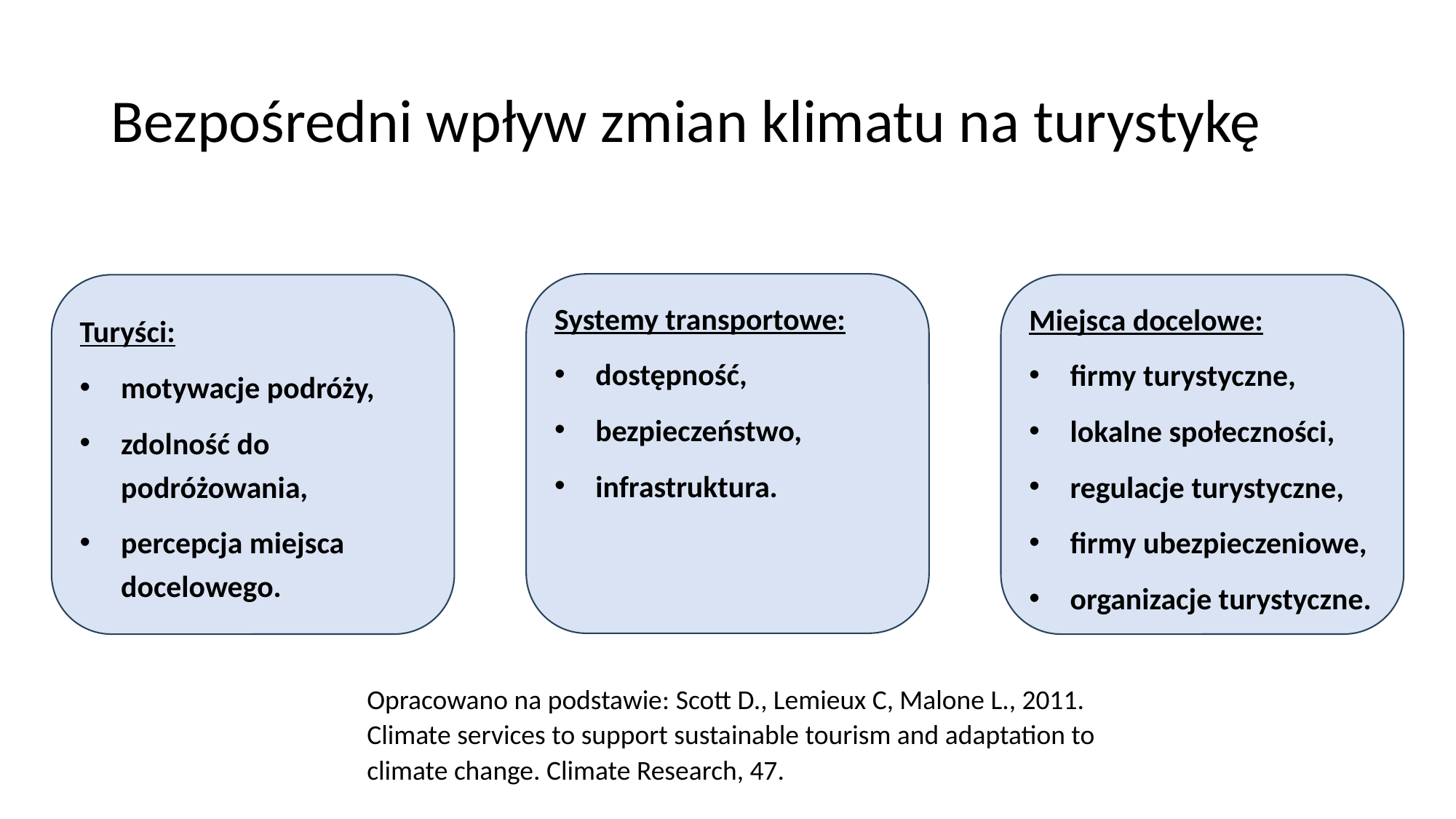

# Bezpośredni wpływ zmian klimatu na turystykę
Systemy transportowe:
dostępność,
bezpieczeństwo,
infrastruktura.

Miejsca docelowe:
firmy turystyczne,
lokalne społeczności,
regulacje turystyczne,
firmy ubezpieczeniowe,
organizacje turystyczne.
Turyści:
motywacje podróży,
zdolność do podróżowania,
percepcja miejsca docelowego.
Opracowano na podstawie: Scott D., Lemieux C, Malone L., 2011. Climate services to support sustainable tourism and adaptation to climate change. Climate Research, 47.